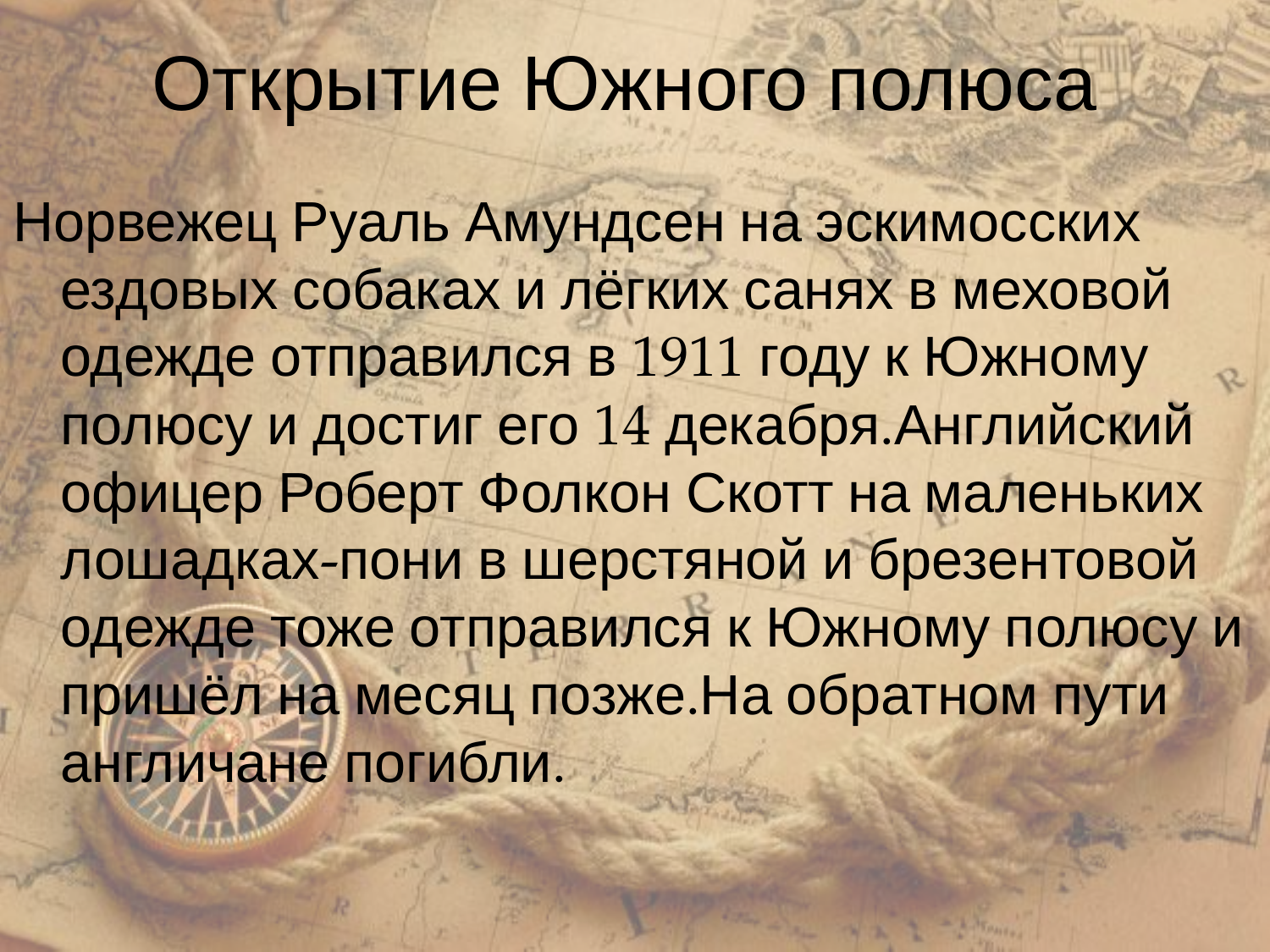

# Открытие Южного полюса
Норвежец Руаль Амундсен на эскимосских ездовых собаках и лёгких санях в меховой одежде отправился в 1911 году к Южному полюсу и достиг его 14 декабря.Английский офицер Роберт Фолкон Скотт на маленьких лошадках-пони в шерстяной и брезентовой одежде тоже отправился к Южному полюсу и пришёл на месяц позже.На обратном пути англичане погибли.